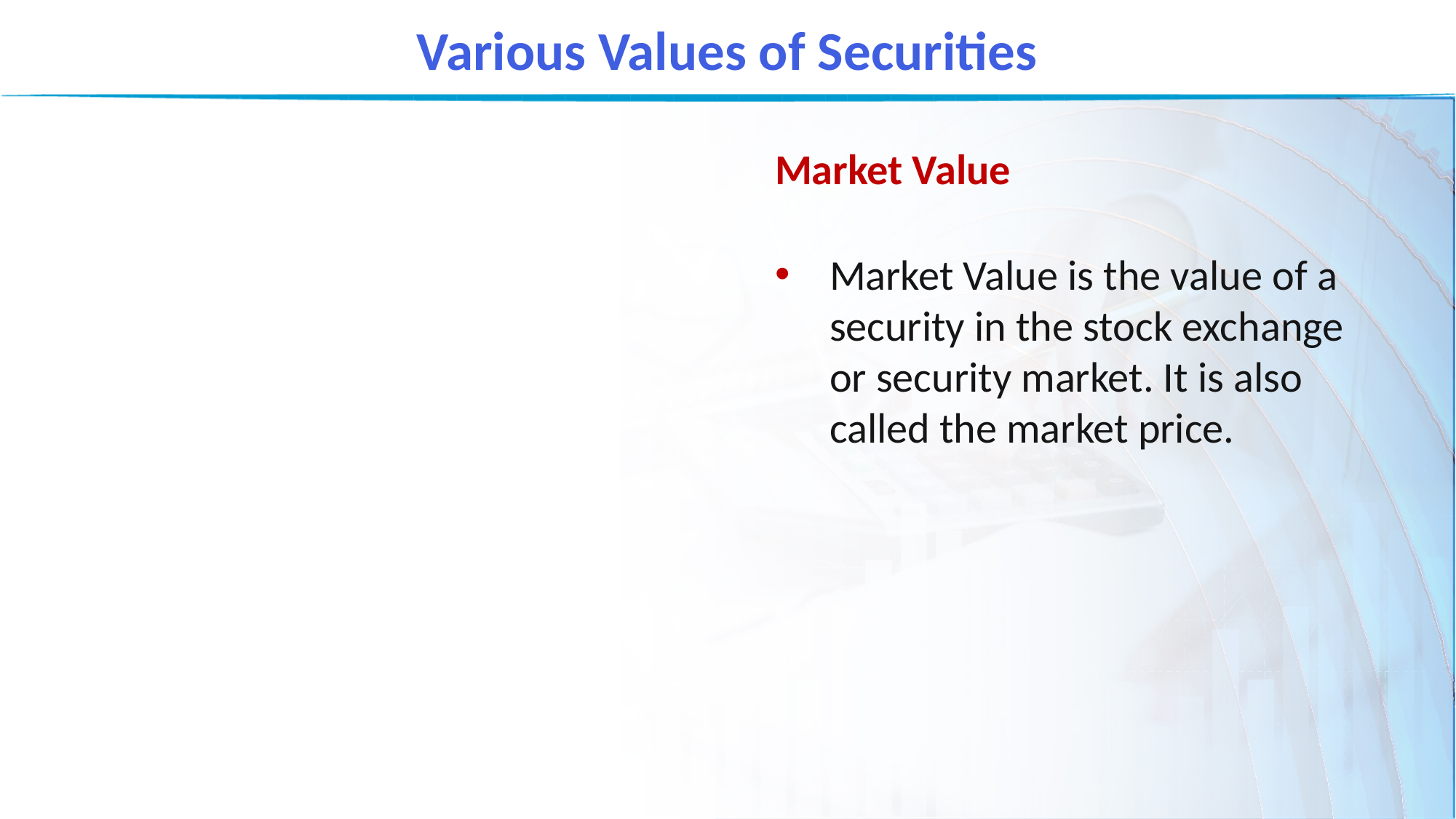

Various Values of Securities
Market Value

Market Value is the value of a security in the stock exchange or security market. It is also called the market price.